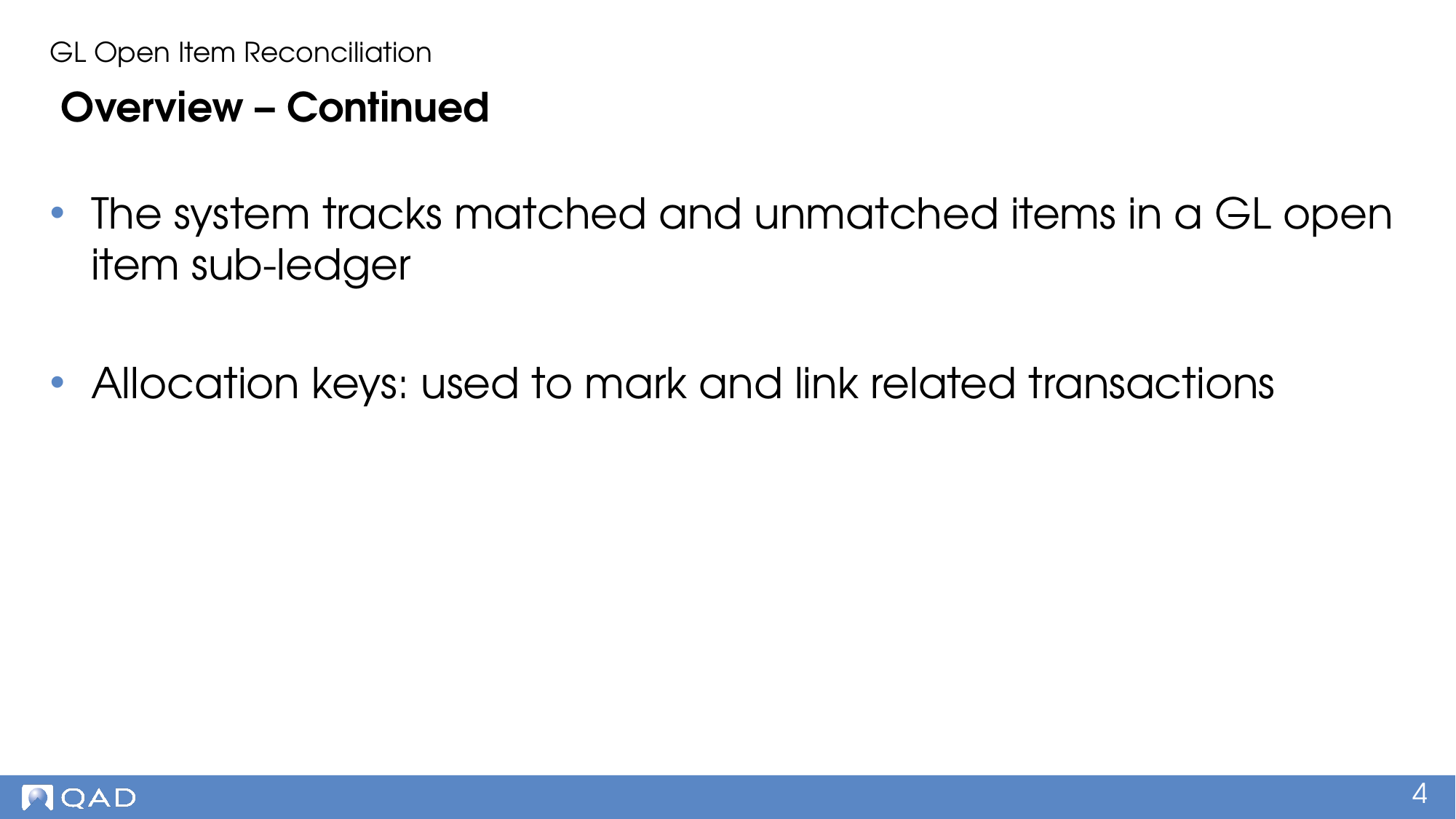

GL Open Item Reconciliation
# Overview – Continued
The system tracks matched and unmatched items in a GL open item sub-ledger

Allocation keys: used to mark and link related transactions

4